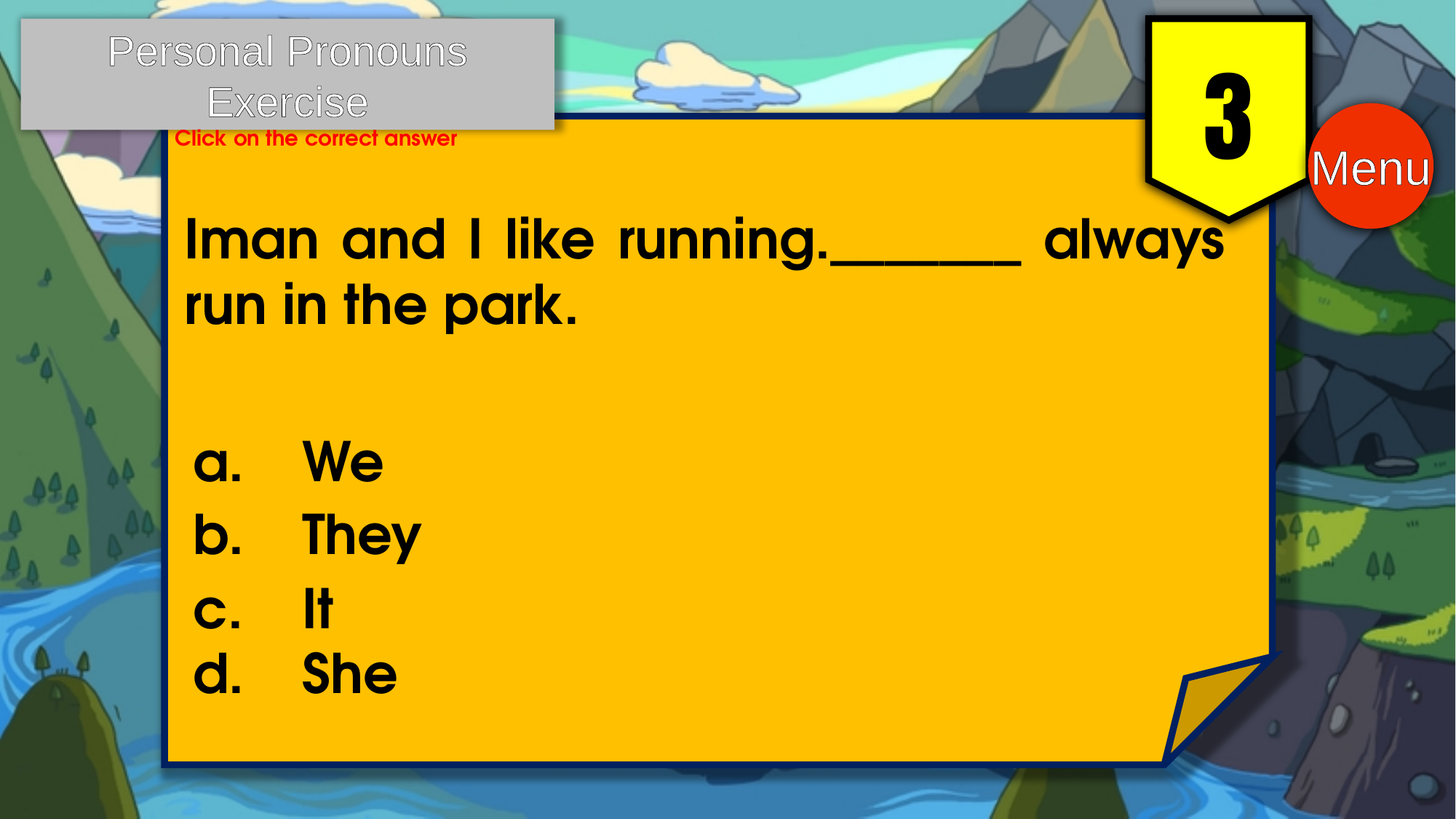

Personal Pronouns Exercise

3

Click on the correct answer
Menu
Iman and I like running._______ always run in the park.

a.	We
b.	They
c.	It
d.	She